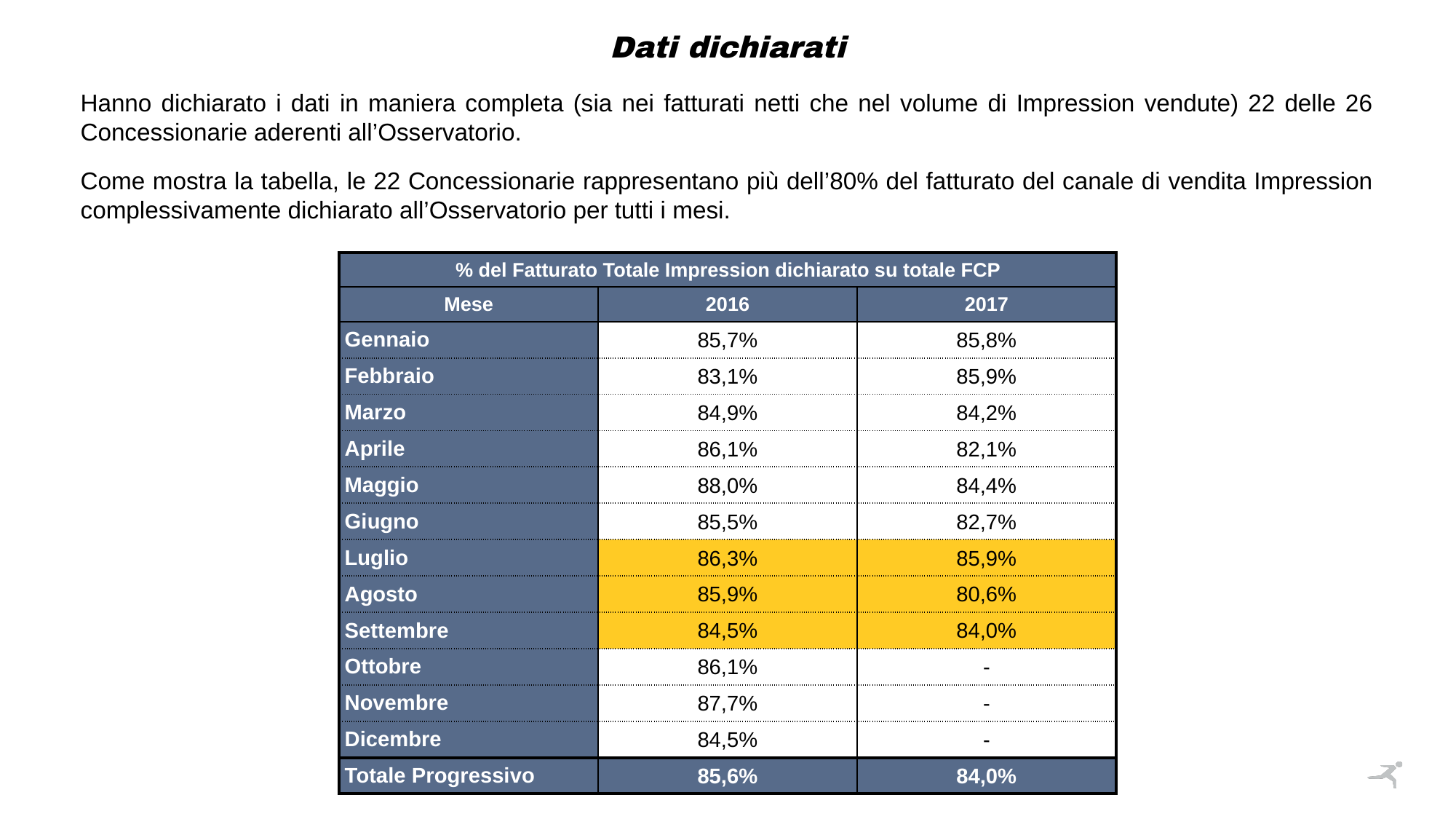

Dati dichiarati
Hanno dichiarato i dati in maniera completa (sia nei fatturati netti che nel volume di Impression vendute) 22 delle 26 Concessionarie aderenti all’Osservatorio.

Come mostra la tabella, le 22 Concessionarie rappresentano più dell’80% del fatturato del canale di vendita Impression complessivamente dichiarato all’Osservatorio per tutti i mesi.
| % del Fatturato Totale Impression dichiarato su totale FCP |  |  |
| --- | --- | --- |
| Mese | 2016 | 2017 |
| Gennaio | 85,7% | 85,8% |
| Febbraio | 83,1% | 85,9% |
| Marzo | 84,9% | 84,2% |
| Aprile | 86,1% | 82,1% |
| Maggio | 88,0% | 84,4% |
| Giugno | 85,5% | 82,7% |
| Luglio | 86,3% | 85,9% |
| Agosto | 85,9% | 80,6% |
| Settembre | 84,5% | 84,0% |
| Ottobre | 86,1% | - |
| Novembre | 87,7% | - |
| Dicembre | 84,5% | - |
| Totale Progressivo | 85,6% | 84,0% |